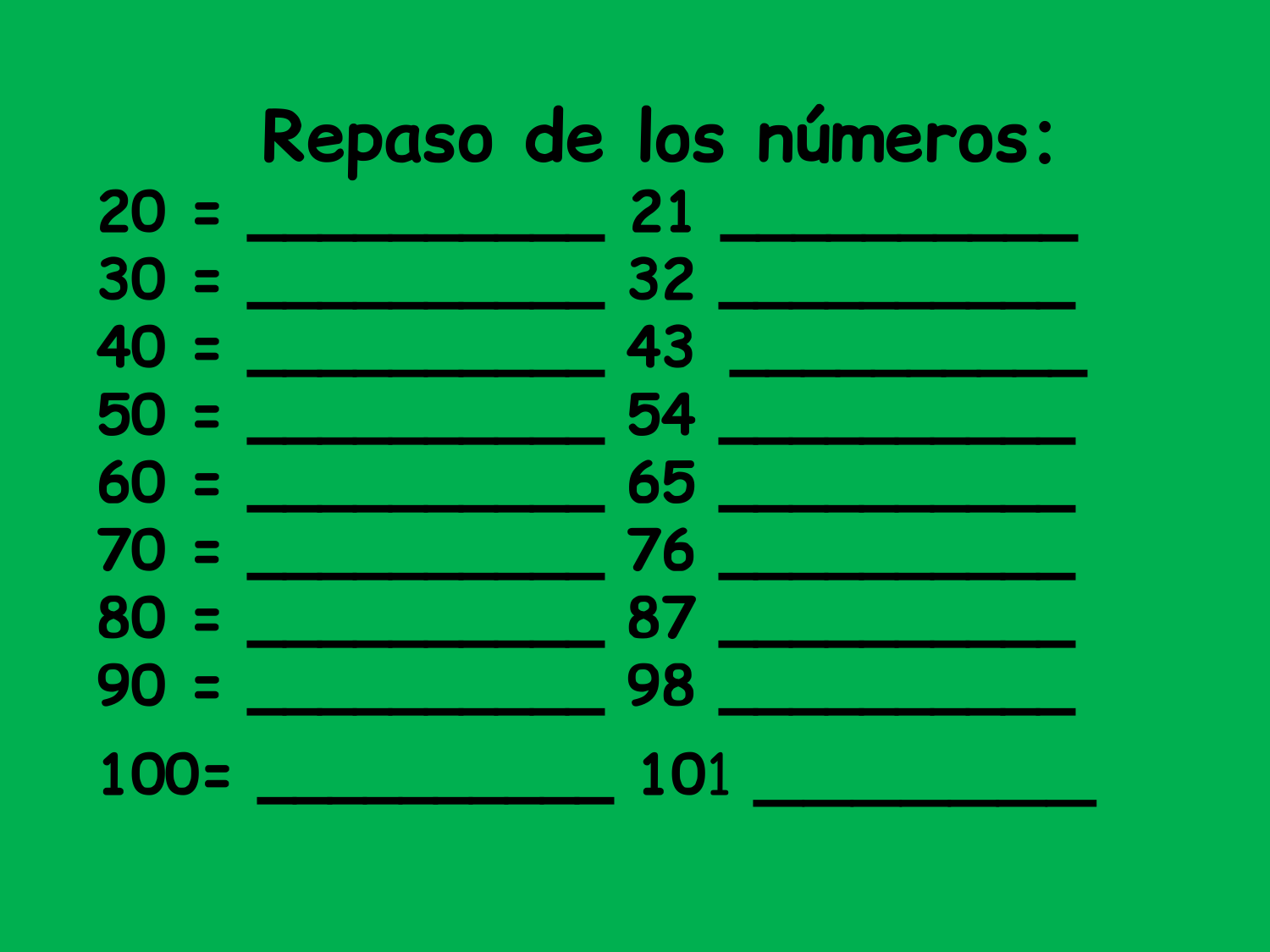

Repaso de los números:
20 = __________	 21 __________
30 = __________ 32 __________
40 = __________ 43	__________
50 = __________ 54 __________
60 = __________ 65 __________
70 = __________ 76 __________
80 = __________ 87 __________
90 = __________ 98 __________
100= __________ 101 _______